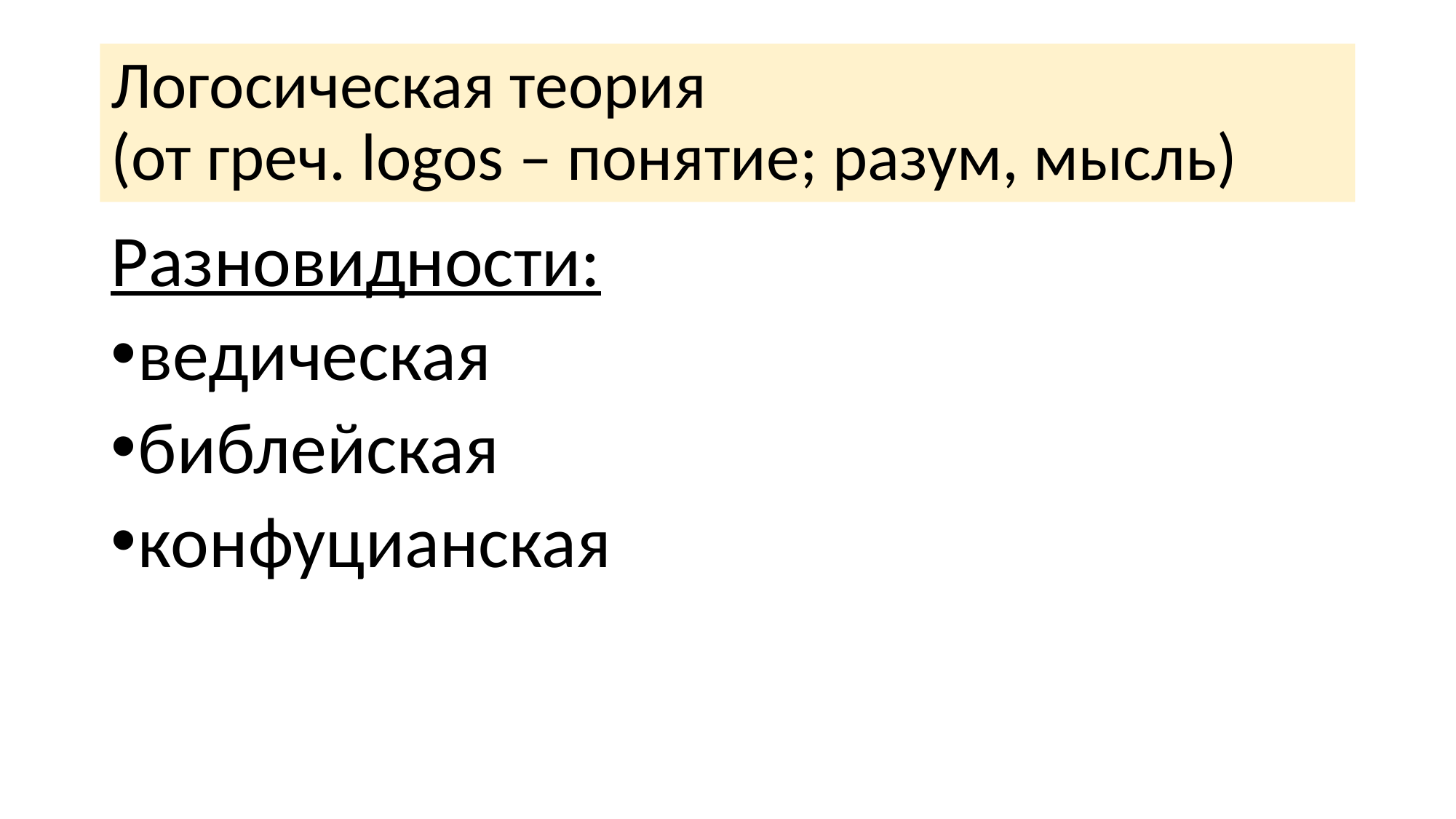

# Логосическая теория
(от греч. logos – понятие; разум, мысль)
Разновидности:
ведическая
библейская
конфуцианская